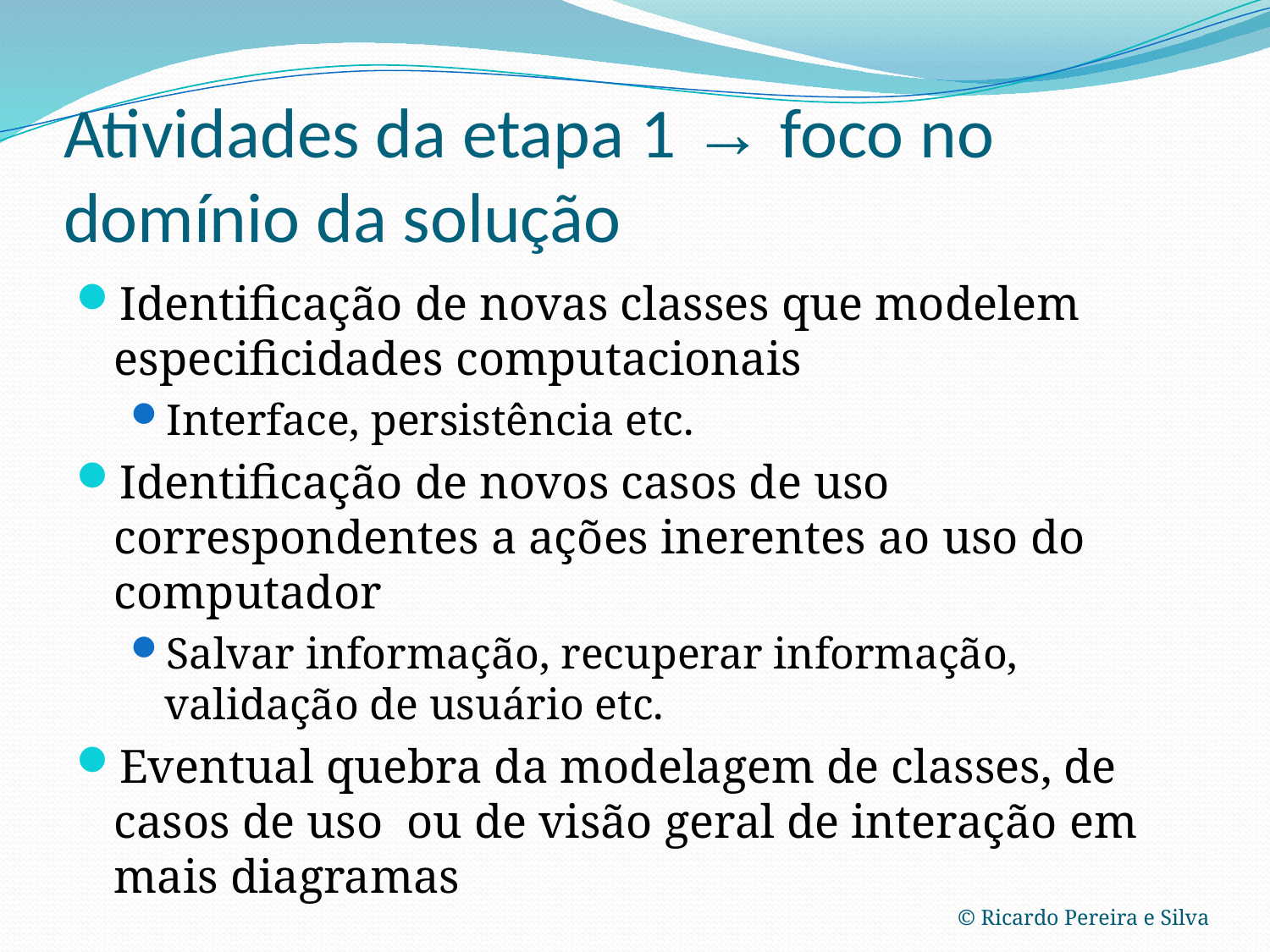

# Atividades da etapa 1 → foco no domínio da solução
Identificação de novas classes que modelem especificidades computacionais
Interface, persistência etc.
Identificação de novos casos de uso correspondentes a ações inerentes ao uso do computador
Salvar informação, recuperar informação, validação de usuário etc.
Eventual quebra da modelagem de classes, de casos de uso  ou de visão geral de interação em mais diagramas

© Ricardo Pereira e Silva